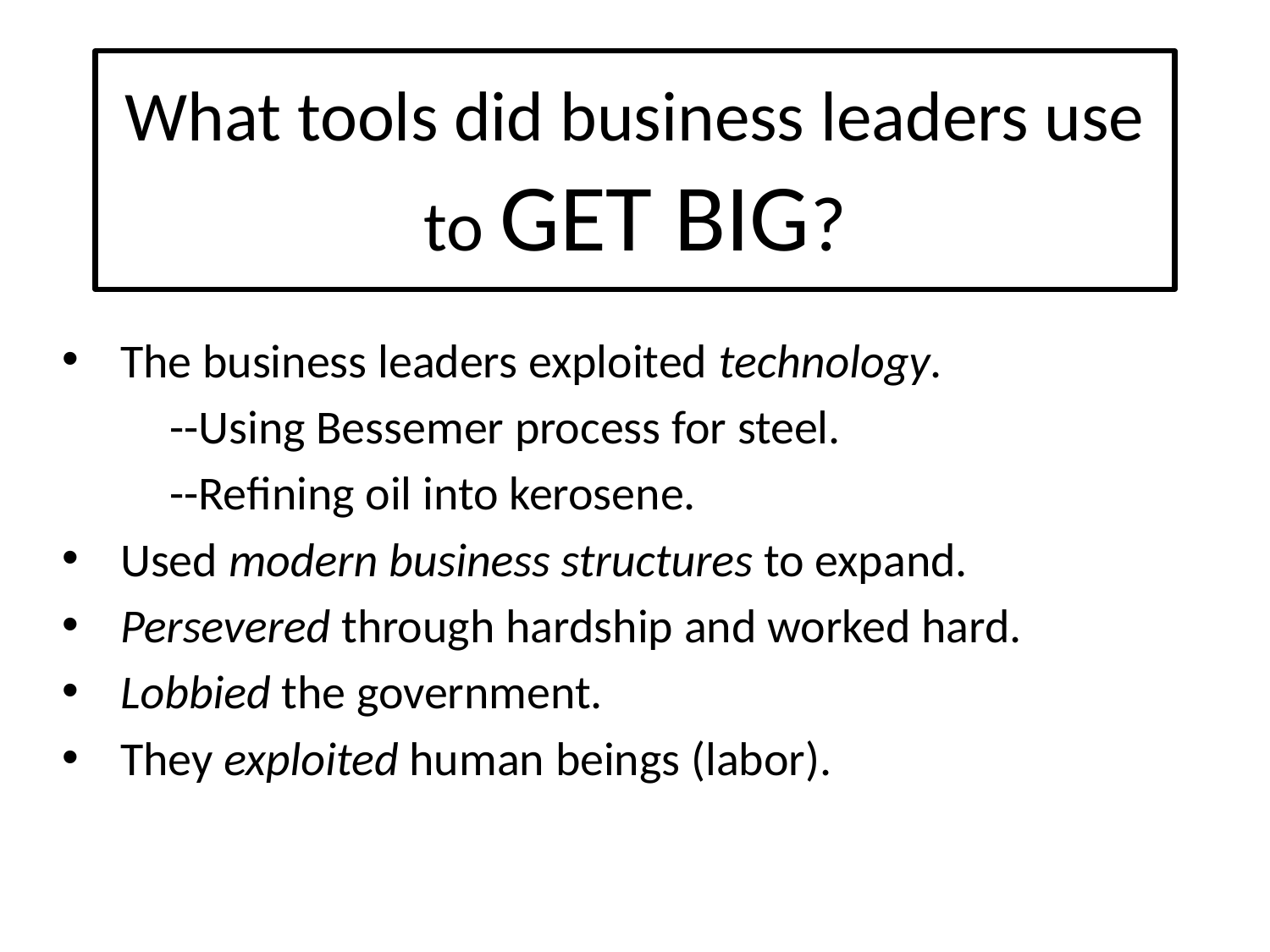

# What tools did business leaders use to GET BIG?
The business leaders exploited technology.
		--Using Bessemer process for steel.
		--Refining oil into kerosene.
Used modern business structures to expand.
Persevered through hardship and worked hard.
Lobbied the government.
They exploited human beings (labor).